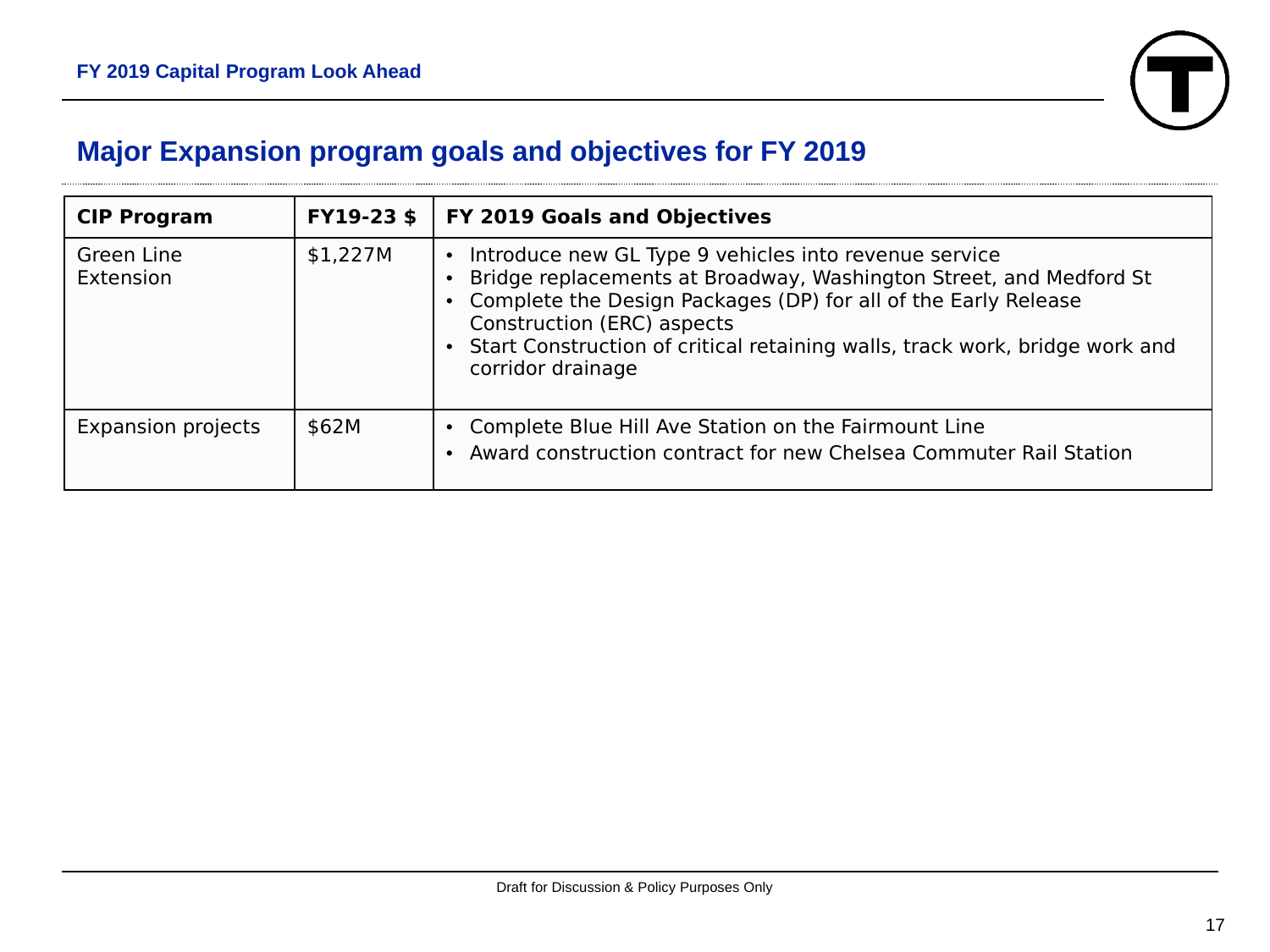

FY 2019 Capital Program Look Ahead
# Major Expansion program goals and objectives for FY 2019
| CIP Program | FY19-23 $ | FY 2019 Goals and Objectives |
| --- | --- | --- |
| Green Line Extension | $1,227M | Introduce new GL Type 9 vehicles into revenue service Bridge replacements at Broadway, Washington Street, and Medford St Complete the Design Packages (DP) for all of the Early Release Construction (ERC) aspects Start Construction of critical retaining walls, track work, bridge work and corridor drainage |
| Expansion projects | $62M | Complete Blue Hill Ave Station on the Fairmount Line Award construction contract for new Chelsea Commuter Rail Station |